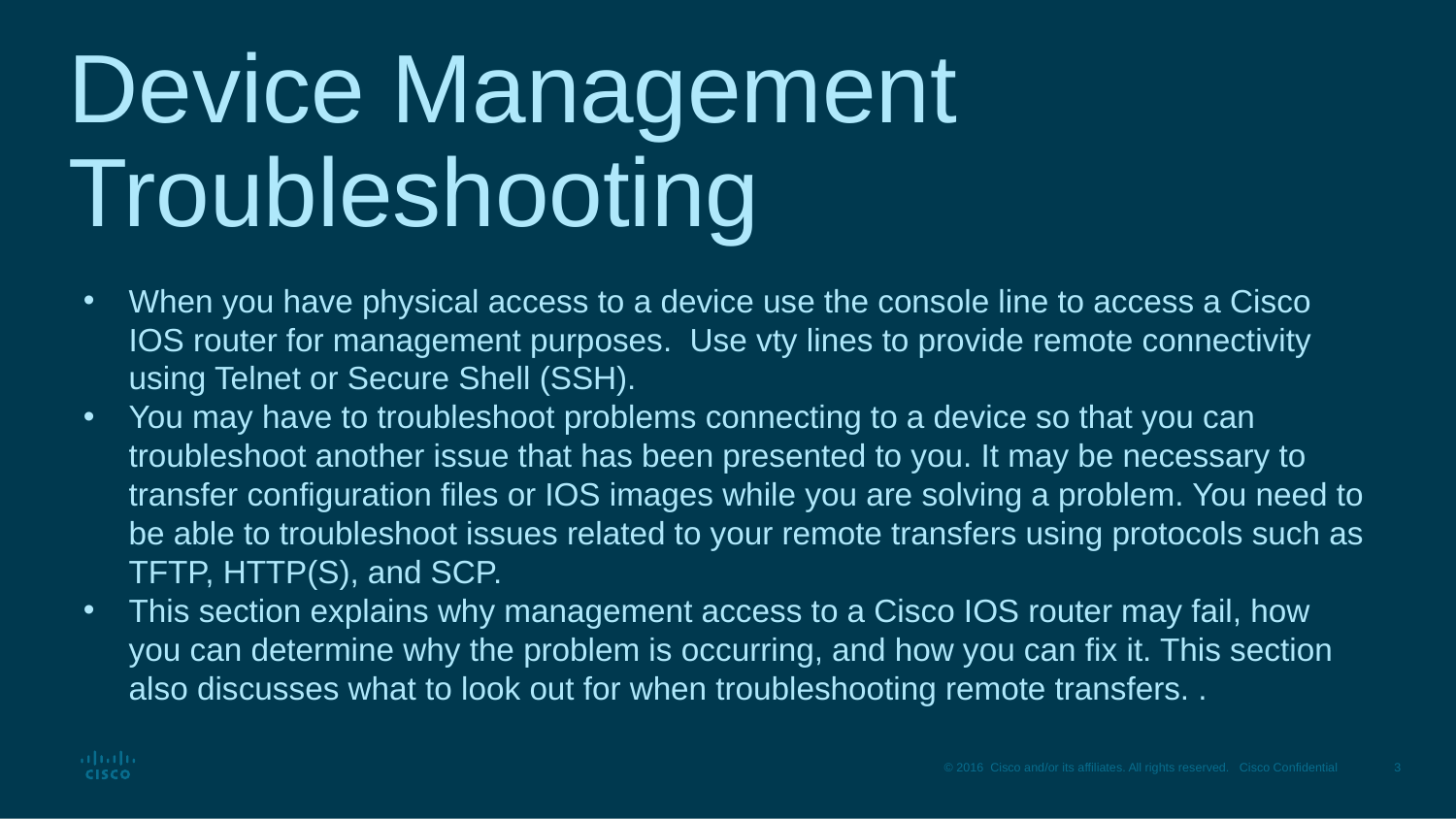

# Device Management Troubleshooting
When you have physical access to a device use the console line to access a Cisco IOS router for management purposes.  Use vty lines to provide remote connectivity using Telnet or Secure Shell (SSH).
You may have to troubleshoot problems connecting to a device so that you can troubleshoot another issue that has been presented to you. It may be necessary to transfer configuration files or IOS images while you are solving a problem. You need to be able to troubleshoot issues related to your remote transfers using protocols such as TFTP, HTTP(S), and SCP.
This section explains why management access to a Cisco IOS router may fail, how you can determine why the problem is occurring, and how you can fix it. This section also discusses what to look out for when troubleshooting remote transfers. .